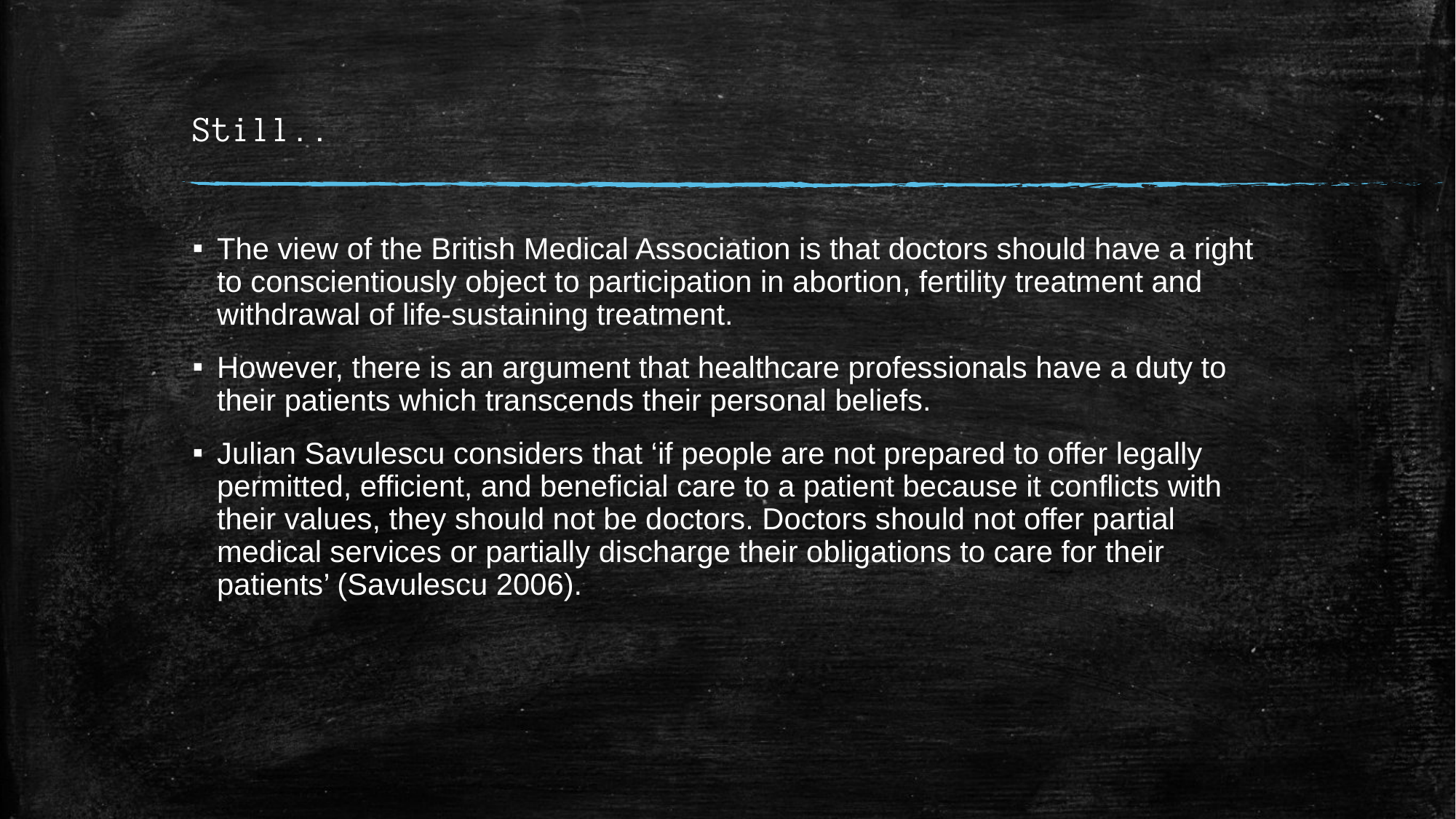

# Still..
The view of the British Medical Association is that doctors should have a right to conscientiously object to participation in abortion, fertility treatment and withdrawal of life-sustaining treatment.
However, there is an argument that healthcare professionals have a duty to their patients which transcends their personal beliefs.
Julian Savulescu considers that ‘if people are not prepared to offer legally permitted, efficient, and beneficial care to a patient because it conflicts with their values, they should not be doctors. Doctors should not offer partial medical services or partially discharge their obligations to care for their patients’ (Savulescu 2006).